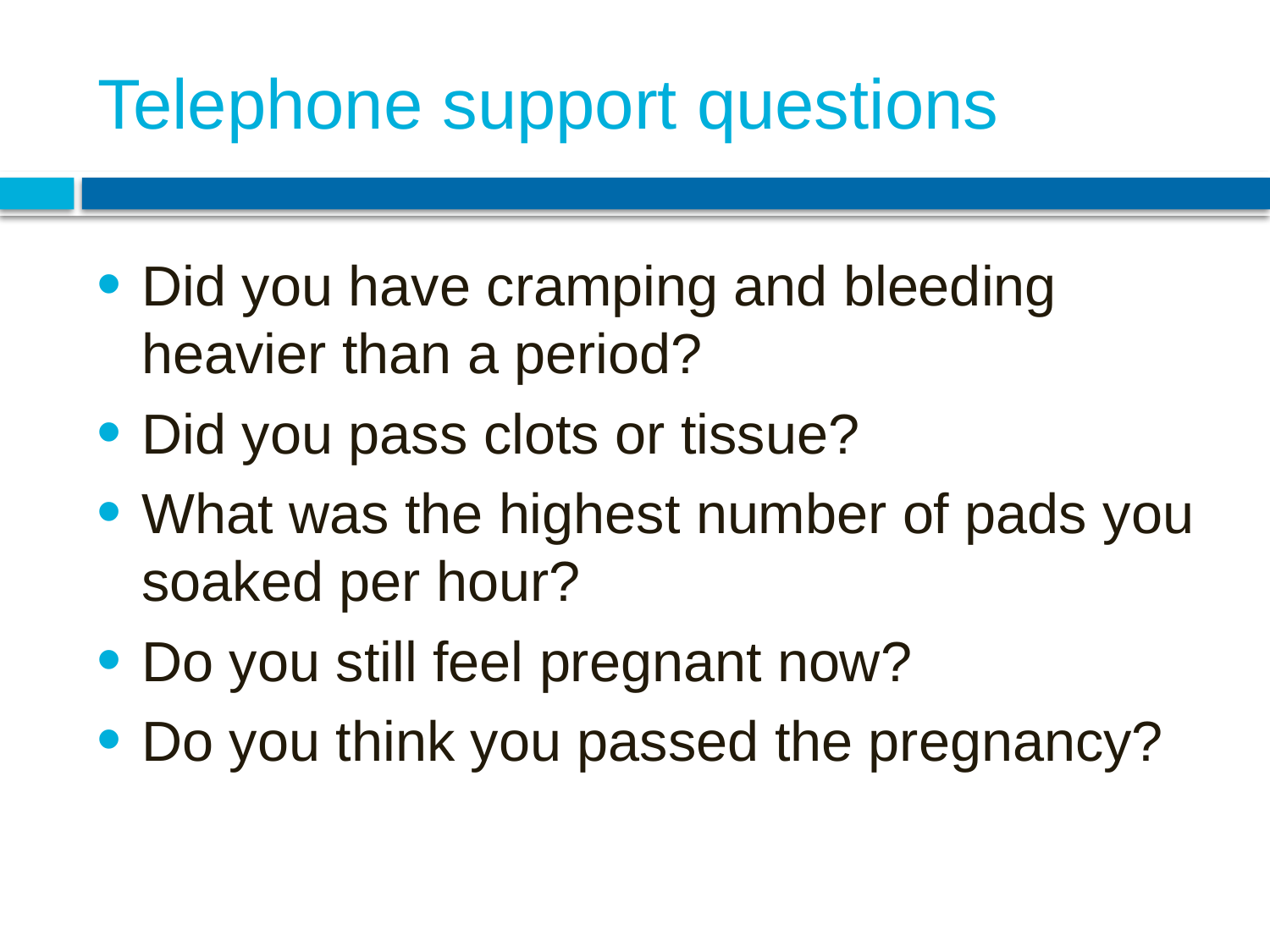

# Telephone support questions
Did you have cramping and bleeding heavier than a period?
Did you pass clots or tissue?
What was the highest number of pads you soaked per hour?
Do you still feel pregnant now?
Do you think you passed the pregnancy?